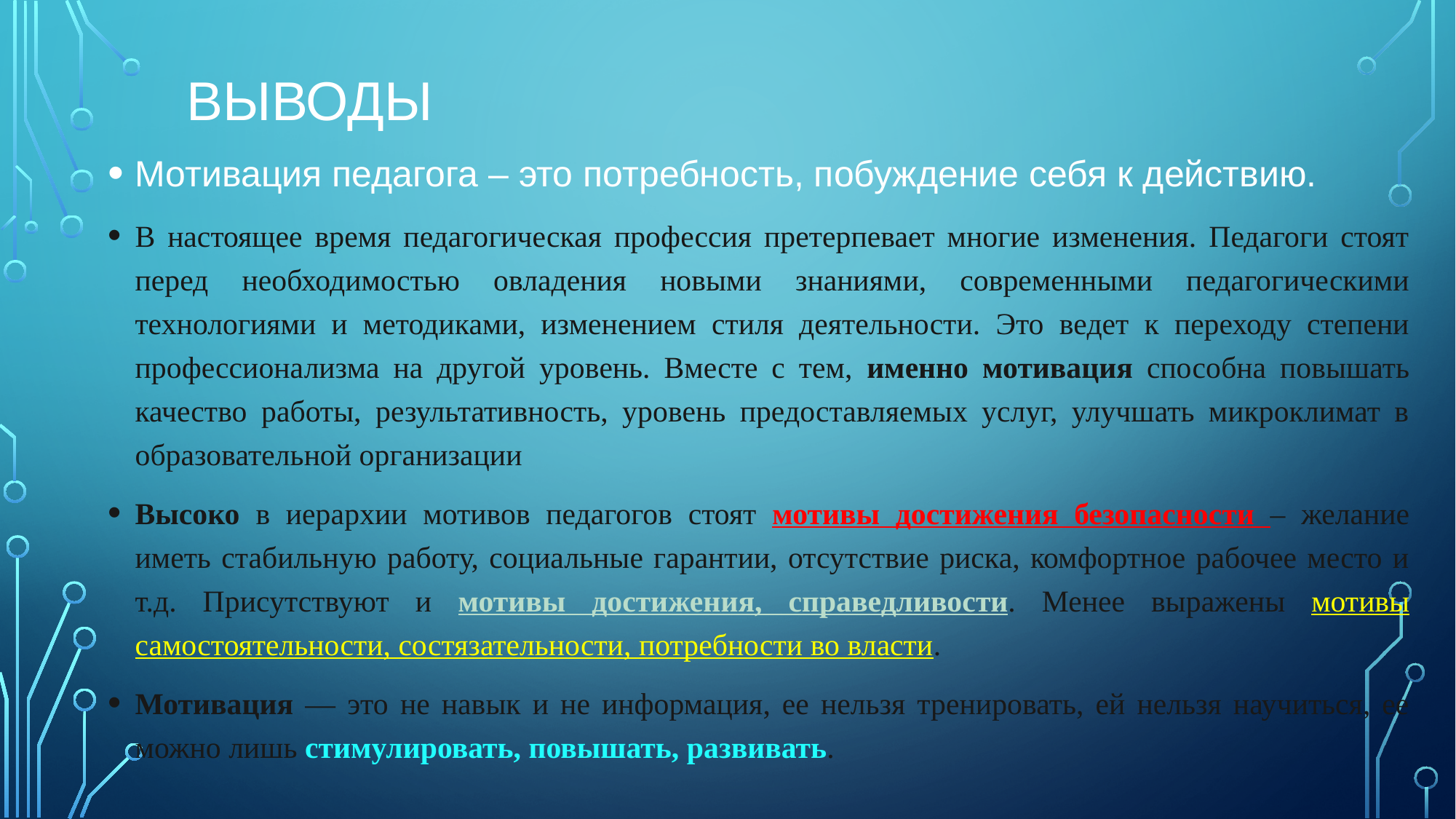

# выводы
Мотивация педагога – это потребность, побуждение себя к действию.
В настоящее время педагогическая профессия претерпевает многие изменения. Педагоги стоят перед необходимостью овладения новыми знаниями, современными педагогическими технологиями и методиками, изменением стиля деятельности. Это ведет к переходу степени профессионализма на другой уровень. Вместе с тем, именно мотивация способна повышать качество работы, результативность, уровень предоставляемых услуг, улучшать микроклимат в образовательной организации
Высоко в иерархии мотивов педагогов стоят мотивы достижения безопасности – желание иметь стабильную работу, социальные гарантии, отсутствие риска, комфортное рабочее место и т.д. Присутствуют и мотивы достижения, справедливости. Менее выражены мотивы самостоятельности, состязательности, потребности во власти.
Мотивация — это не навык и не информация, ее нельзя тренировать, ей нельзя научиться, ее можно лишь стимулировать, повышать, развивать.